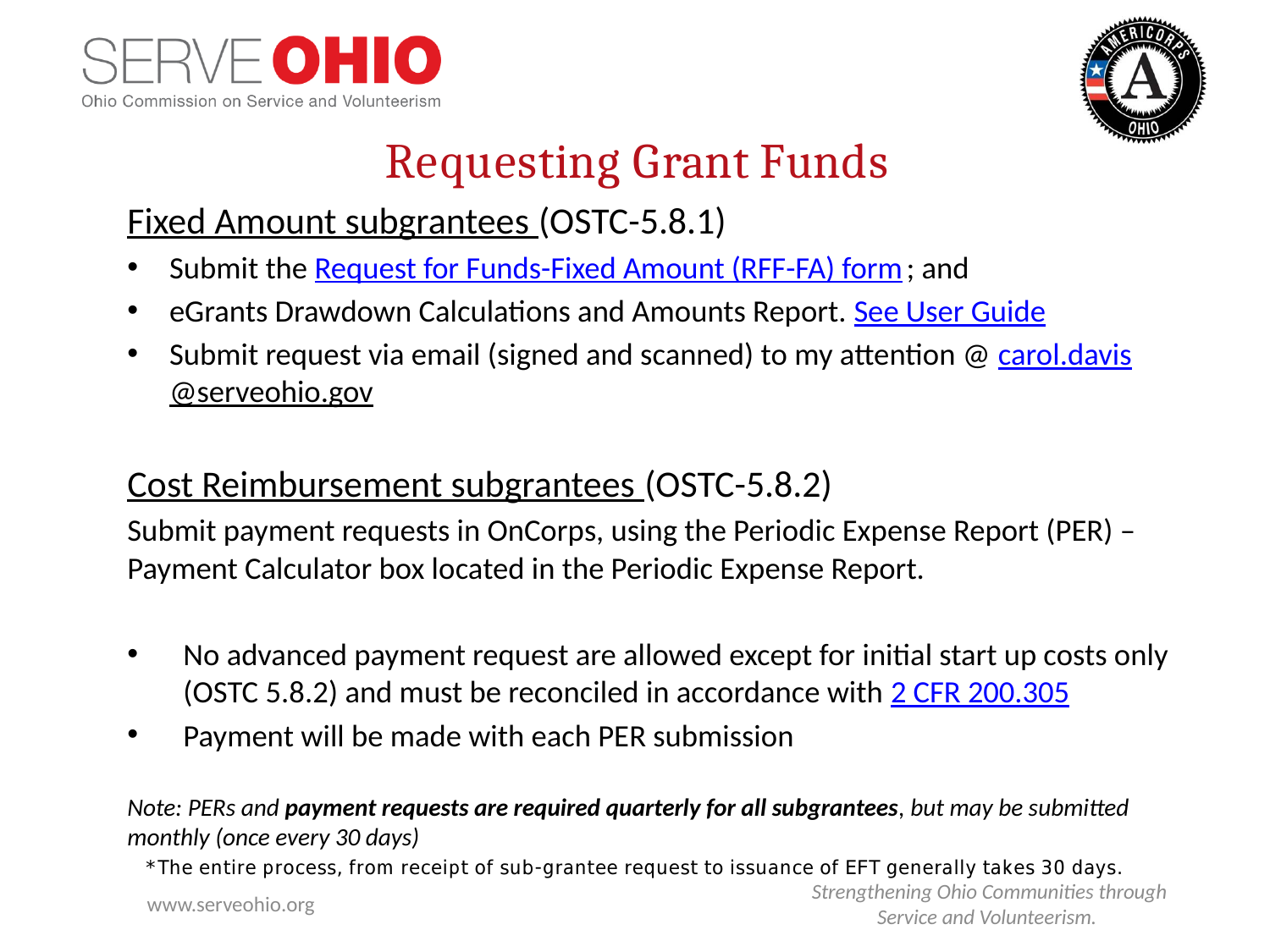

Requesting Grant Funds
Fixed Amount subgrantees (OSTC-5.8.1)
Submit the Request for Funds-Fixed Amount (RFF-FA) form; and
eGrants Drawdown Calculations and Amounts Report. See User Guide
Submit request via email (signed and scanned) to my attention @ carol.davis@serveohio.gov

Cost Reimbursement subgrantees (OSTC-5.8.2)
Submit payment requests in OnCorps, using the Periodic Expense Report (PER) – Payment Calculator box located in the Periodic Expense Report.

No advanced payment request are allowed except for initial start up costs only (OSTC 5.8.2) and must be reconciled in accordance with 2 CFR 200.305
Payment will be made with each PER submission
Note: PERs and payment requests are required quarterly for all subgrantees, but may be submitted monthly (once every 30 days)
*The entire process, from receipt of sub-grantee request to issuance of EFT generally takes 30 days.
www.serveohio.org
Strengthening Ohio Communities through Service and Volunteerism.